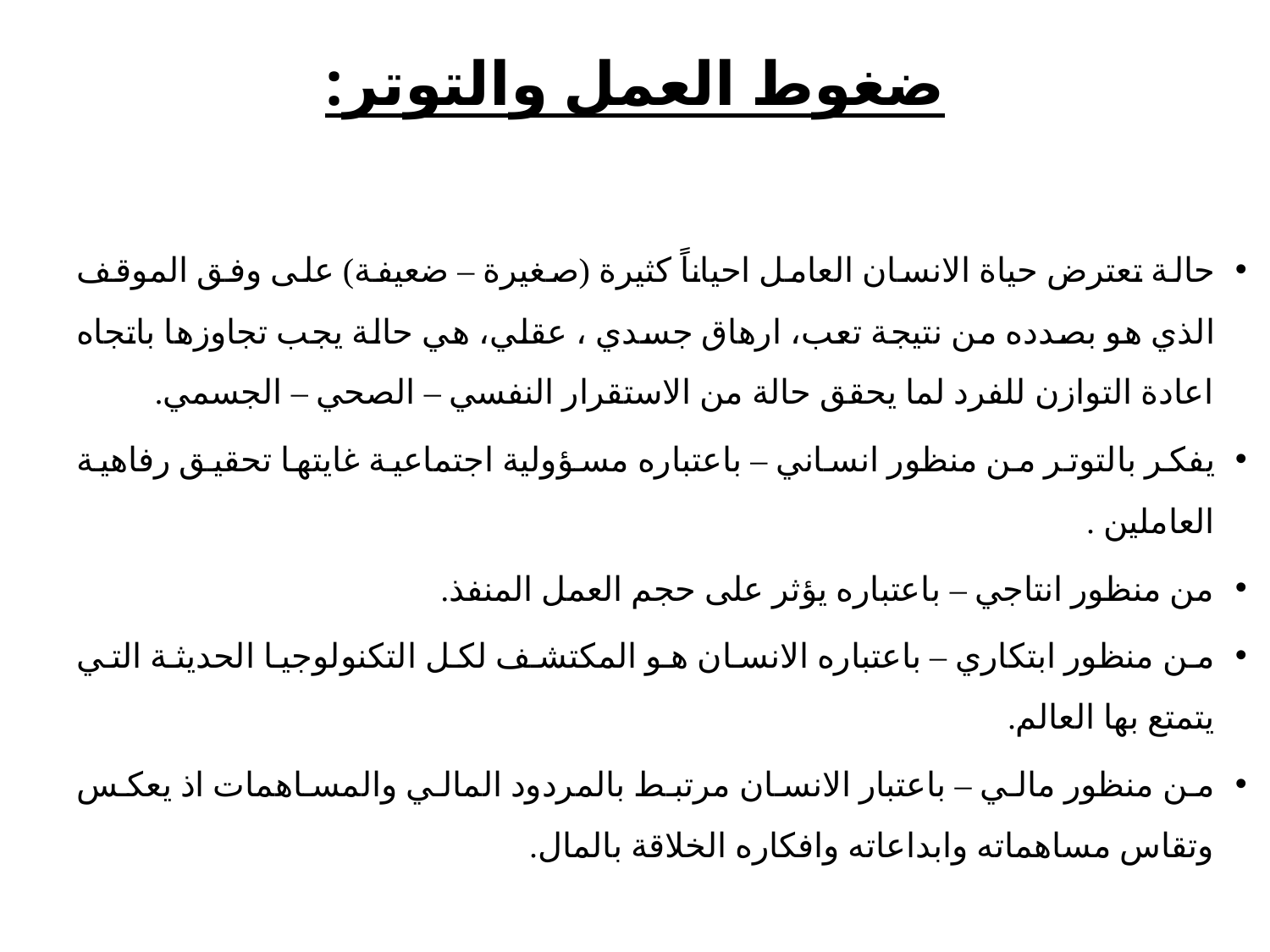

# ضغوط العمل والتوتر:
حالة تعترض حياة الانسان العامل احياناً كثيرة (صغيرة – ضعيفة) على وفق الموقف الذي هو بصدده من نتيجة تعب، ارهاق جسدي ، عقلي، هي حالة يجب تجاوزها باتجاه اعادة التوازن للفرد لما يحقق حالة من الاستقرار النفسي – الصحي – الجسمي.
يفكر بالتوتر من منظور انساني – باعتباره مسؤولية اجتماعية غايتها تحقيق رفاهية العاملين .
من منظور انتاجي – باعتباره يؤثر على حجم العمل المنفذ.
من منظور ابتكاري – باعتباره الانسان هو المكتشف لكل التكنولوجيا الحديثة التي يتمتع بها العالم.
من منظور مالي – باعتبار الانسان مرتبط بالمردود المالي والمساهمات اذ يعكس وتقاس مساهماته وابداعاته وافكاره الخلاقة بالمال.